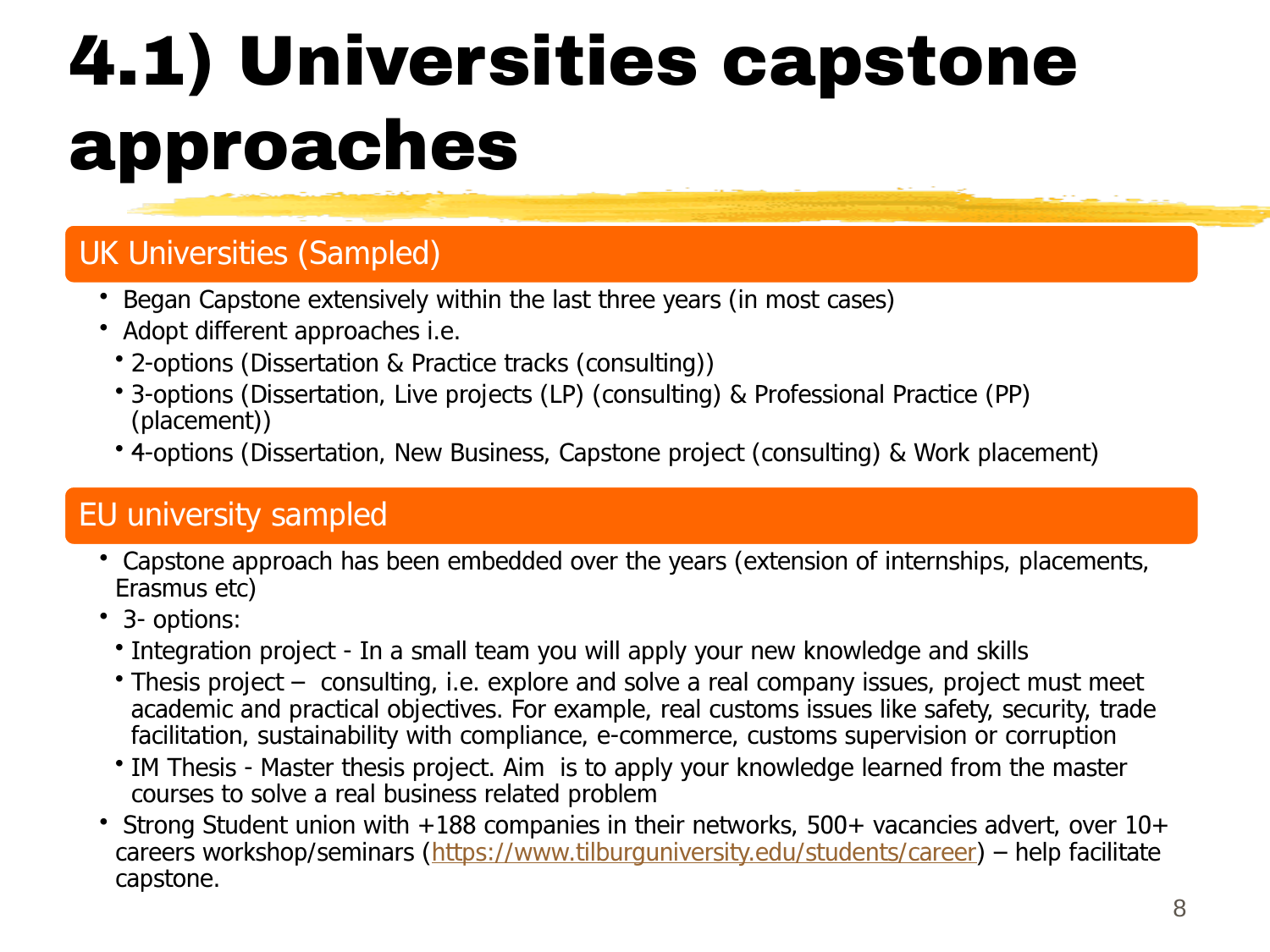

# 4.1) Universities capstone approaches
UK Universities (Sampled)
 Began Capstone extensively within the last three years (in most cases)
 Adopt different approaches i.e.
2-options (Dissertation & Practice tracks (consulting))
3-options (Dissertation, Live projects (LP) (consulting) & Professional Practice (PP) (placement))
4-options (Dissertation, New Business, Capstone project (consulting) & Work placement)

EU university sampled
 Capstone approach has been embedded over the years (extension of internships, placements, Erasmus etc)
 3- options:
Integration project - In a small team you will apply your new knowledge and skills
Thesis project –  consulting, i.e. explore and solve a real company issues, project must meet academic and practical objectives. For example, real customs issues like safety, security, trade facilitation, sustainability with compliance, e-commerce, customs supervision or corruption
IM Thesis - Master thesis project. Aim  is to apply your knowledge learned from the master courses to solve a real business related problem
 Strong Student union with +188 companies in their networks, 500+ vacancies advert, over 10+ careers workshop/seminars (https://www.tilburguniversity.edu/students/career) – help facilitate capstone.
8